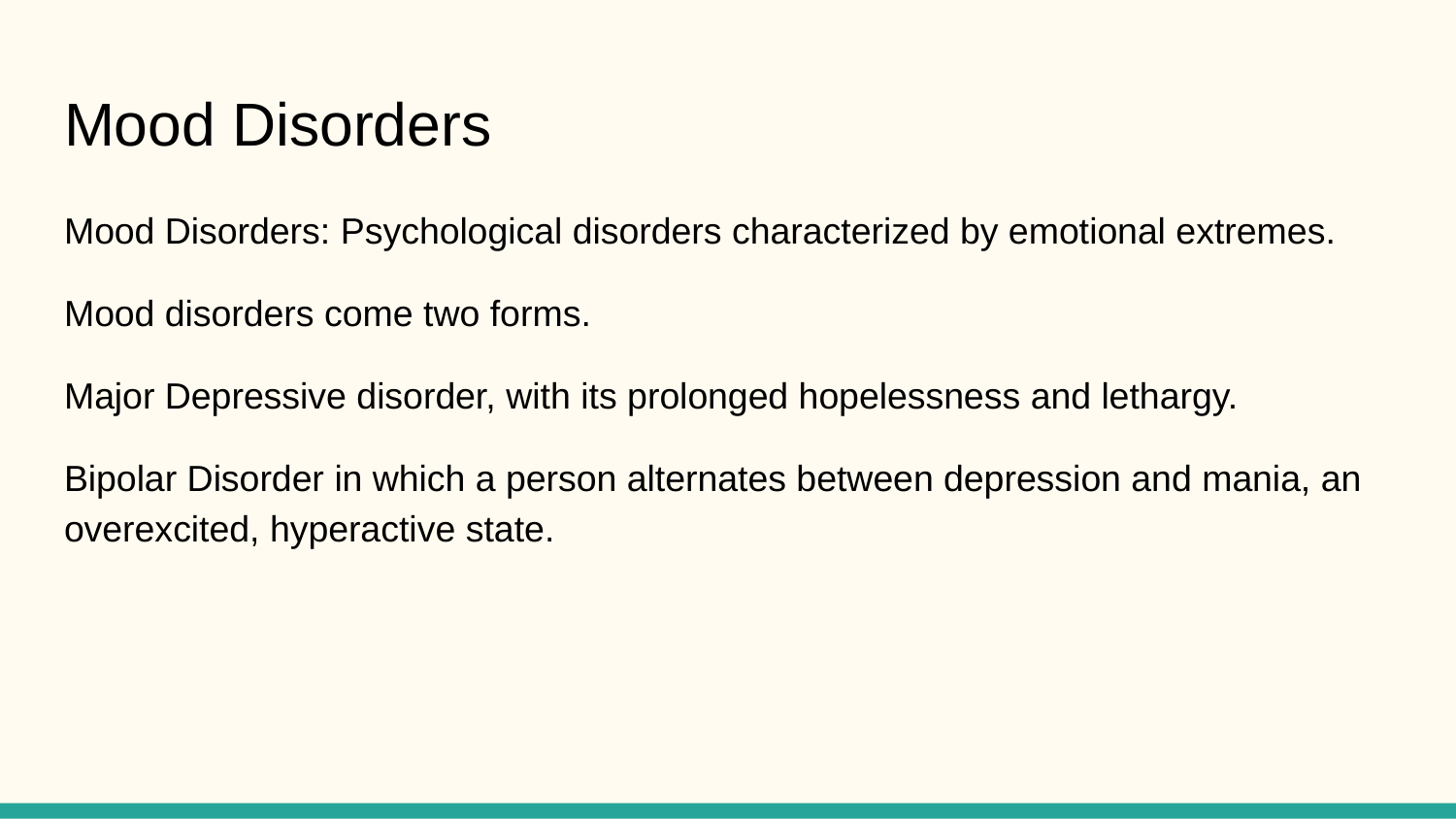

# Mood Disorders
Mood Disorders: Psychological disorders characterized by emotional extremes.
Mood disorders come two forms.
Major Depressive disorder, with its prolonged hopelessness and lethargy.
Bipolar Disorder in which a person alternates between depression and mania, an overexcited, hyperactive state.